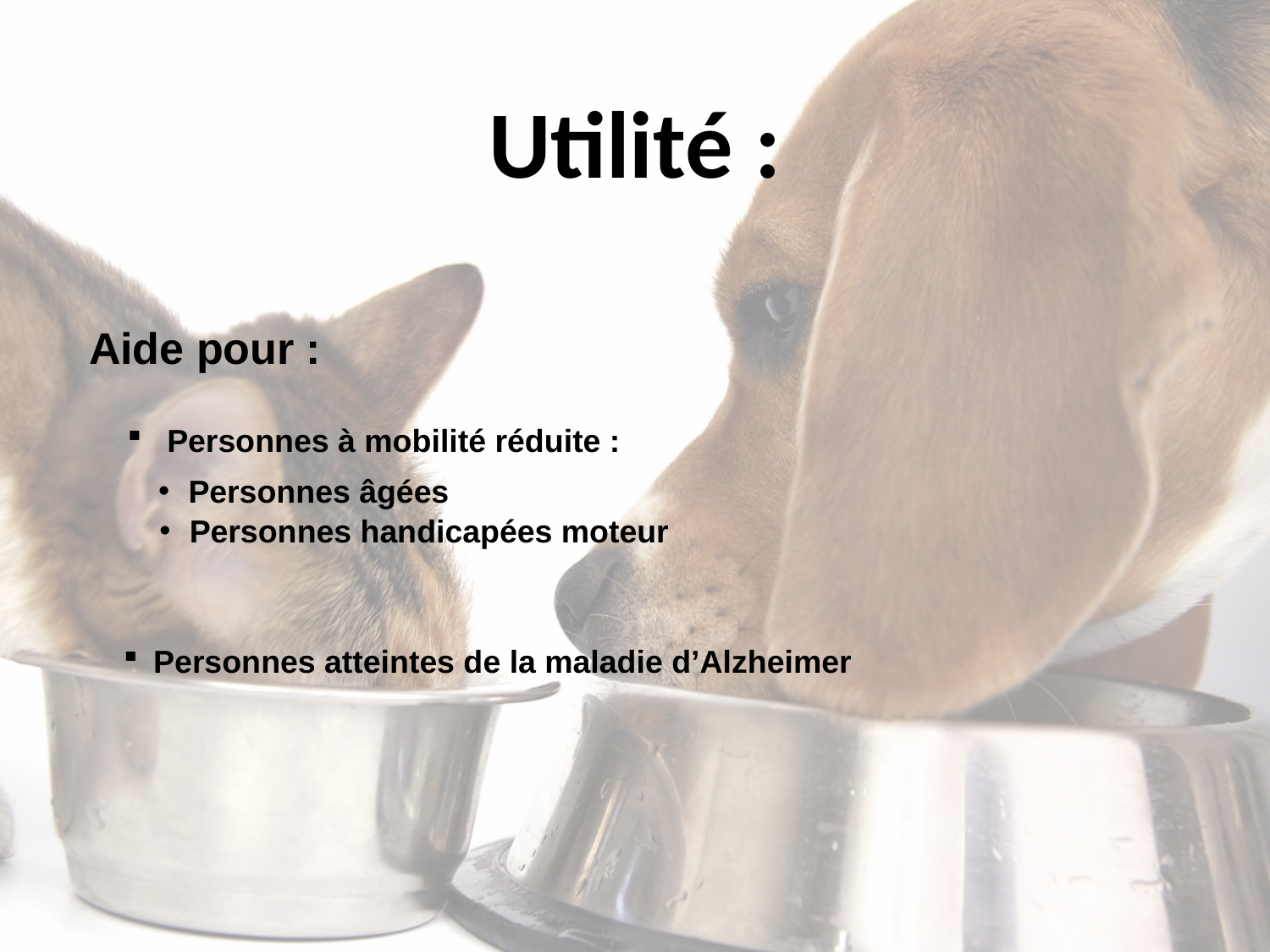

Utilité :
Aide pour :
Personnes à mobilité réduite :
Personnes âgées
Personnes handicapées moteur
Personnes atteintes de la maladie d’Alzheimer